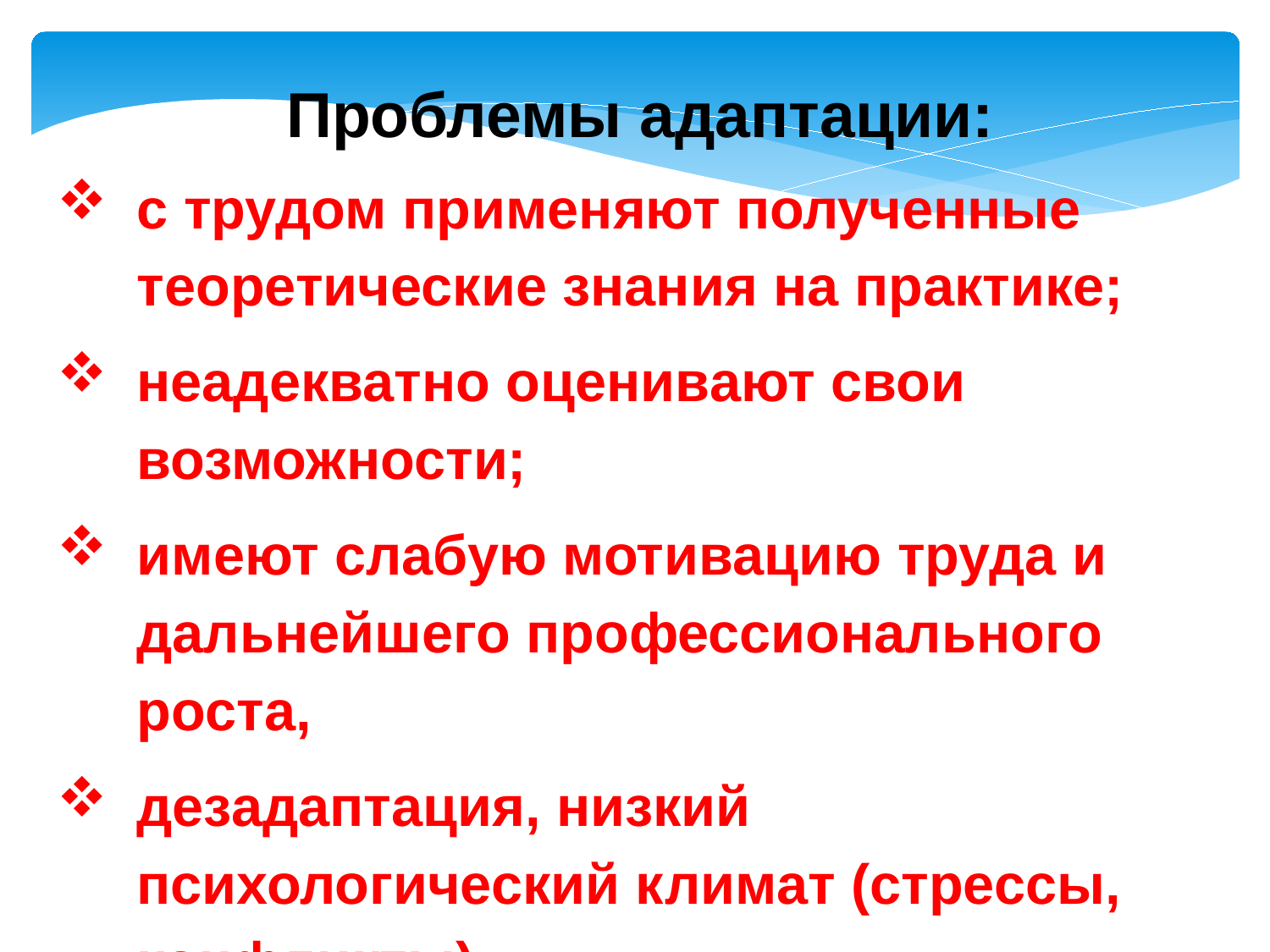

Проблемы адаптации:
с трудом применяют полученные теоретические знания на практике;
неадекватно оценивают свои возможности;
имеют слабую мотивацию труда и дальнейшего профессионального роста,
дезадаптация, низкий психологический климат (стрессы, конфликты),
низкая оплата труда.